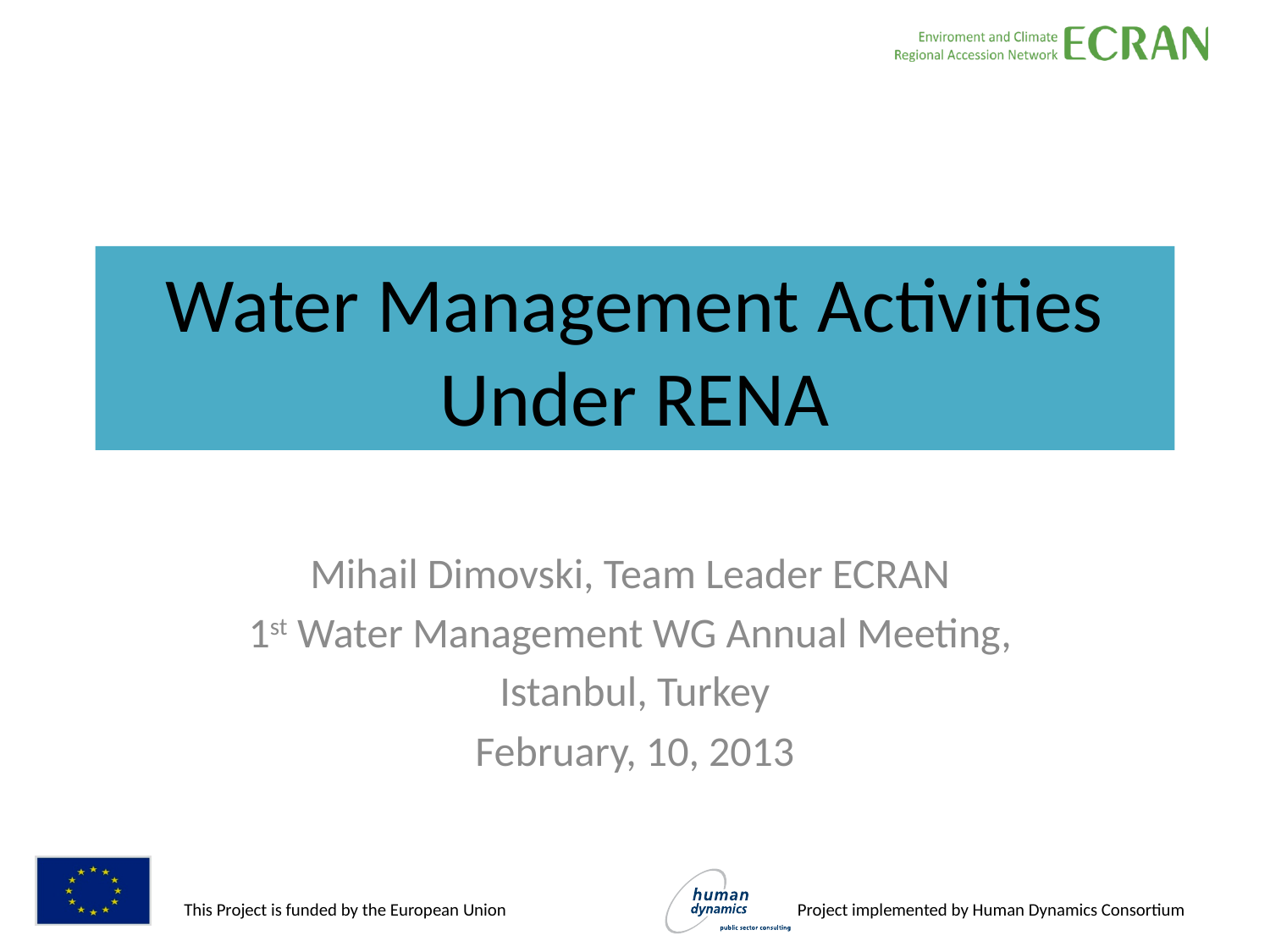

# Water Management Activities Under RENA
Mihail Dimovski, Team Leader ECRAN
1st Water Management WG Annual Meeting,
Istanbul, Turkey
February, 10, 2013